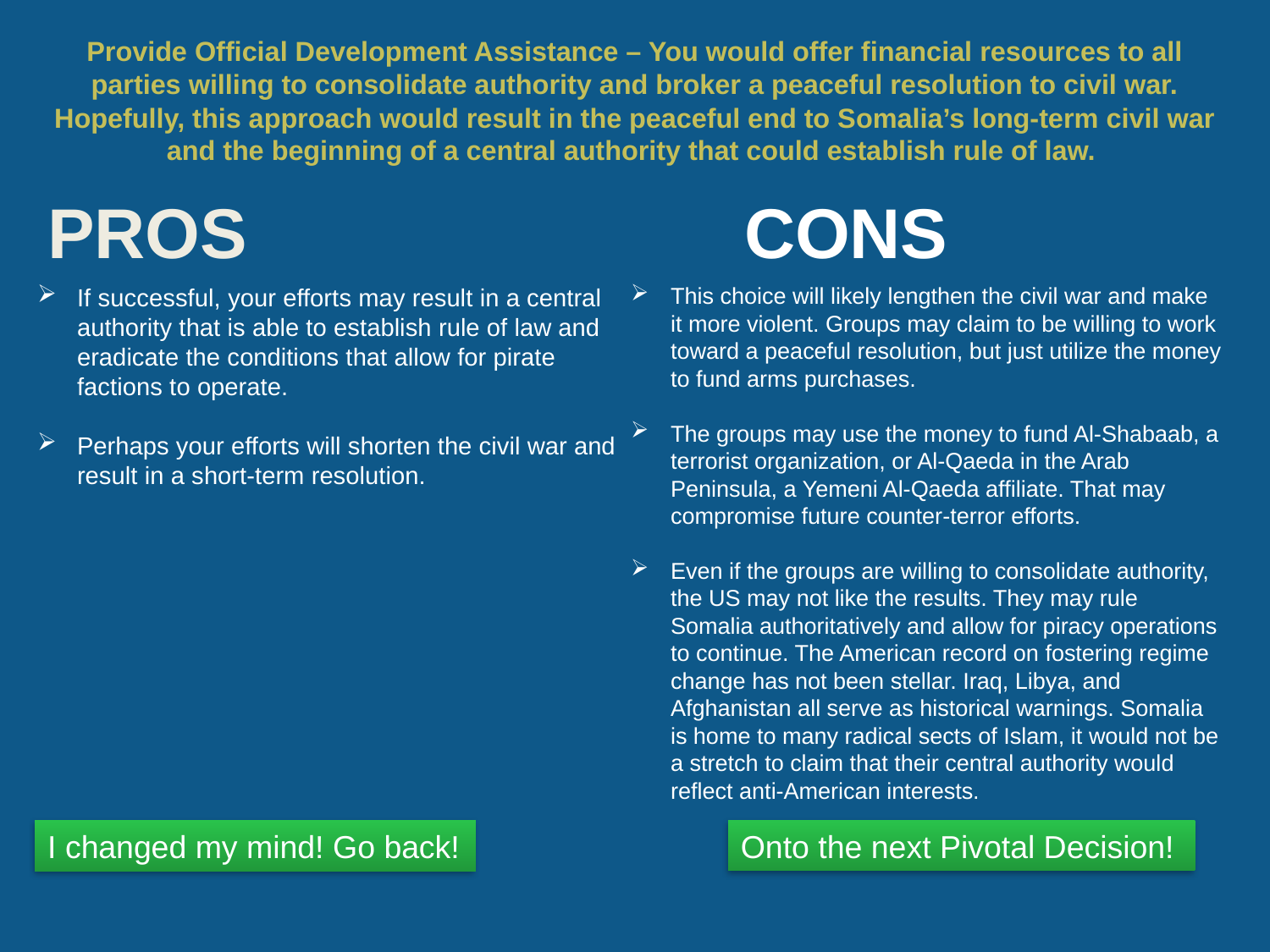

# Provide Official Development Assistance – You would offer financial resources to all parties willing to consolidate authority and broker a peaceful resolution to civil war. Hopefully, this approach would result in the peaceful end to Somalia’s long-term civil war and the beginning of a central authority that could establish rule of law.
This choice will likely lengthen the civil war and make it more violent. Groups may claim to be willing to work toward a peaceful resolution, but just utilize the money to fund arms purchases.

The groups may use the money to fund Al-Shabaab, a terrorist organization, or Al-Qaeda in the Arab Peninsula, a Yemeni Al-Qaeda affiliate. That may compromise future counter-terror efforts.

Even if the groups are willing to consolidate authority, the US may not like the results. They may rule Somalia authoritatively and allow for piracy operations to continue. The American record on fostering regime change has not been stellar. Iraq, Libya, and Afghanistan all serve as historical warnings. Somalia is home to many radical sects of Islam, it would not be a stretch to claim that their central authority would reflect anti-American interests.
If successful, your efforts may result in a central authority that is able to establish rule of law and eradicate the conditions that allow for pirate factions to operate.

Perhaps your efforts will shorten the civil war and result in a short-term resolution.